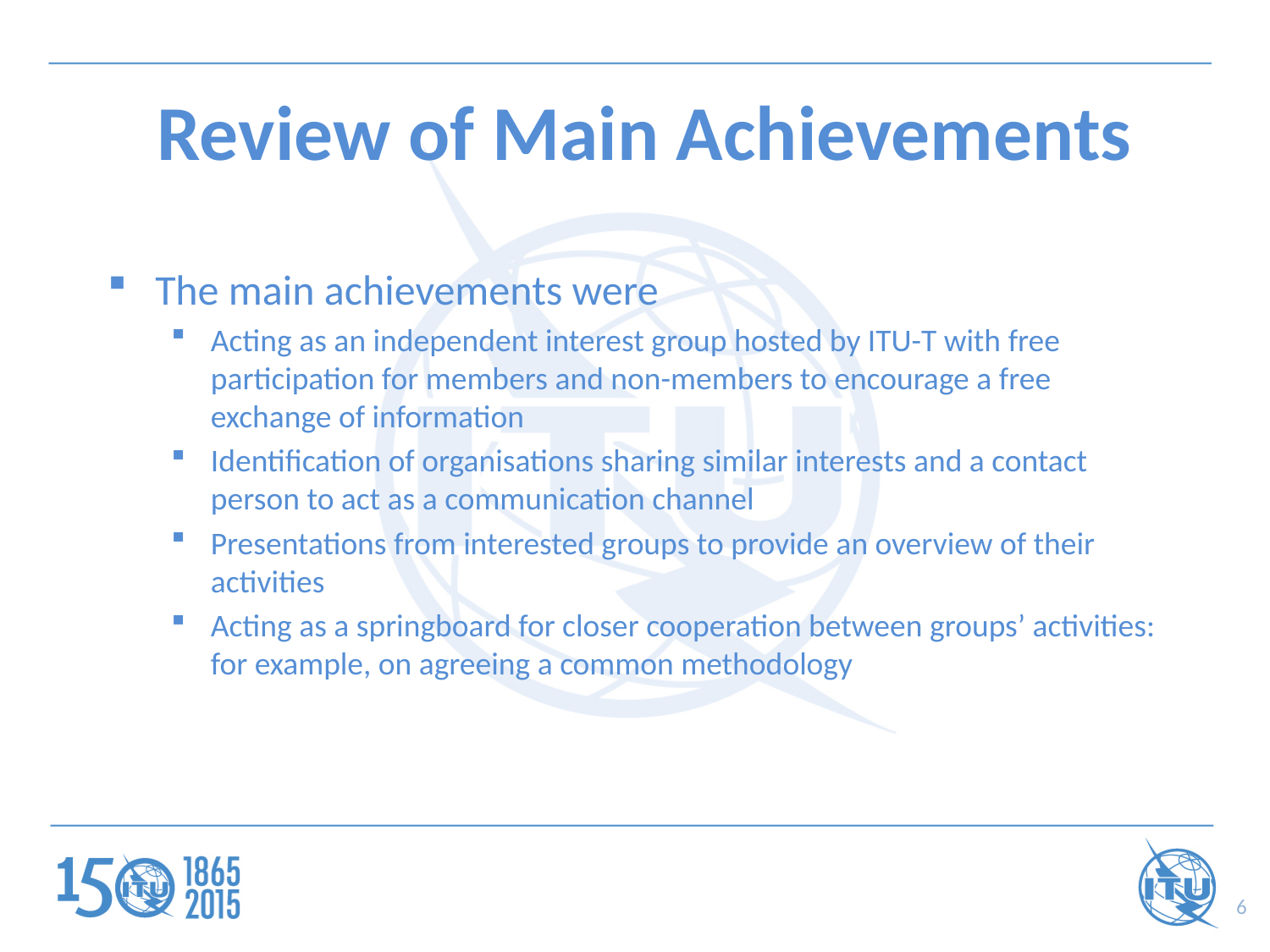

# Review of Main Achievements
The main achievements were
Acting as an independent interest group hosted by ITU-T with free participation for members and non-members to encourage a free exchange of information
Identification of organisations sharing similar interests and a contact person to act as a communication channel
Presentations from interested groups to provide an overview of their activities
Acting as a springboard for closer cooperation between groups’ activities: for example, on agreeing a common methodology

6